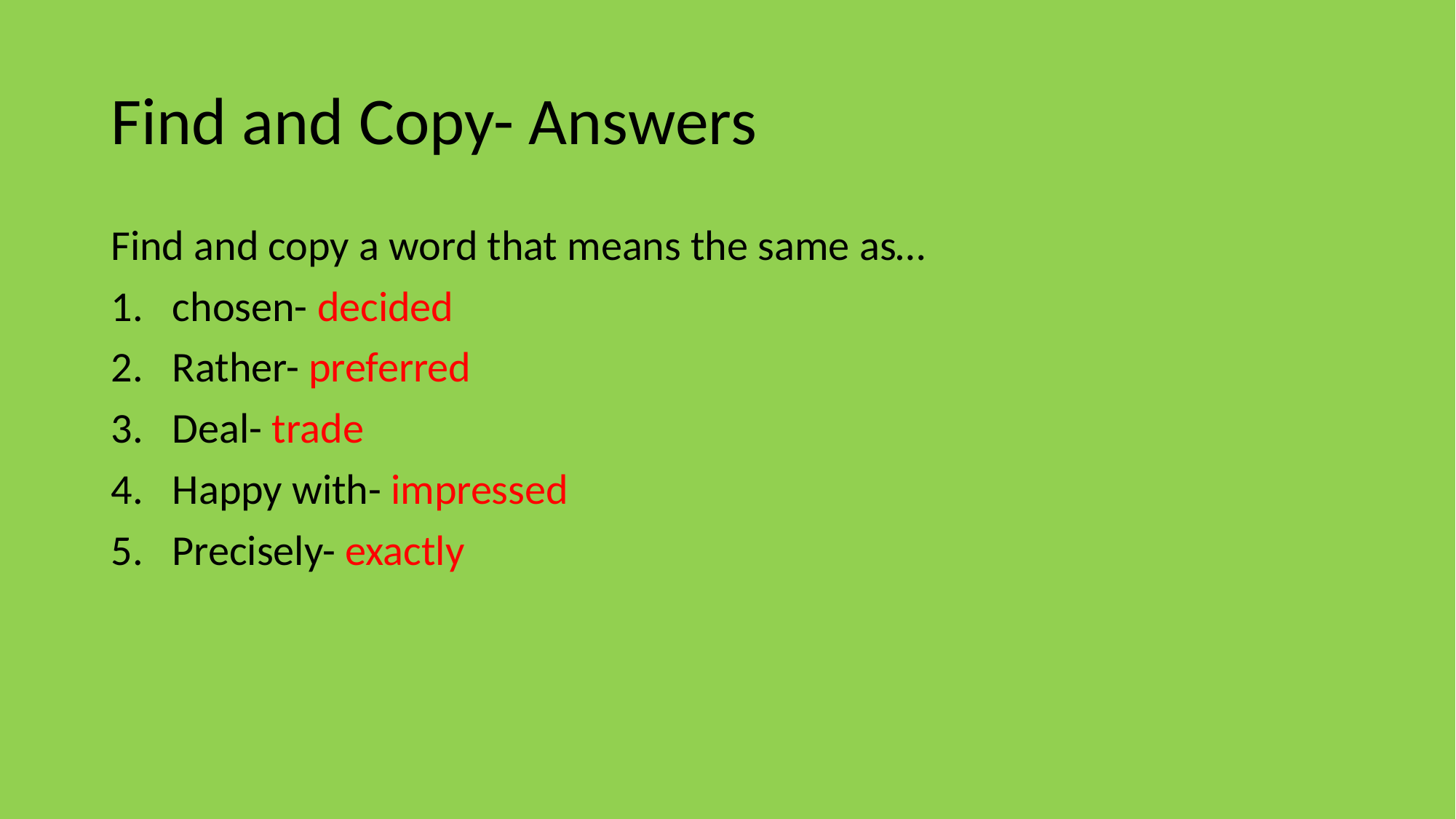

# Find and Copy- Answers
Find and copy a word that means the same as…
chosen- decided
Rather- preferred
Deal- trade
Happy with- impressed
Precisely- exactly